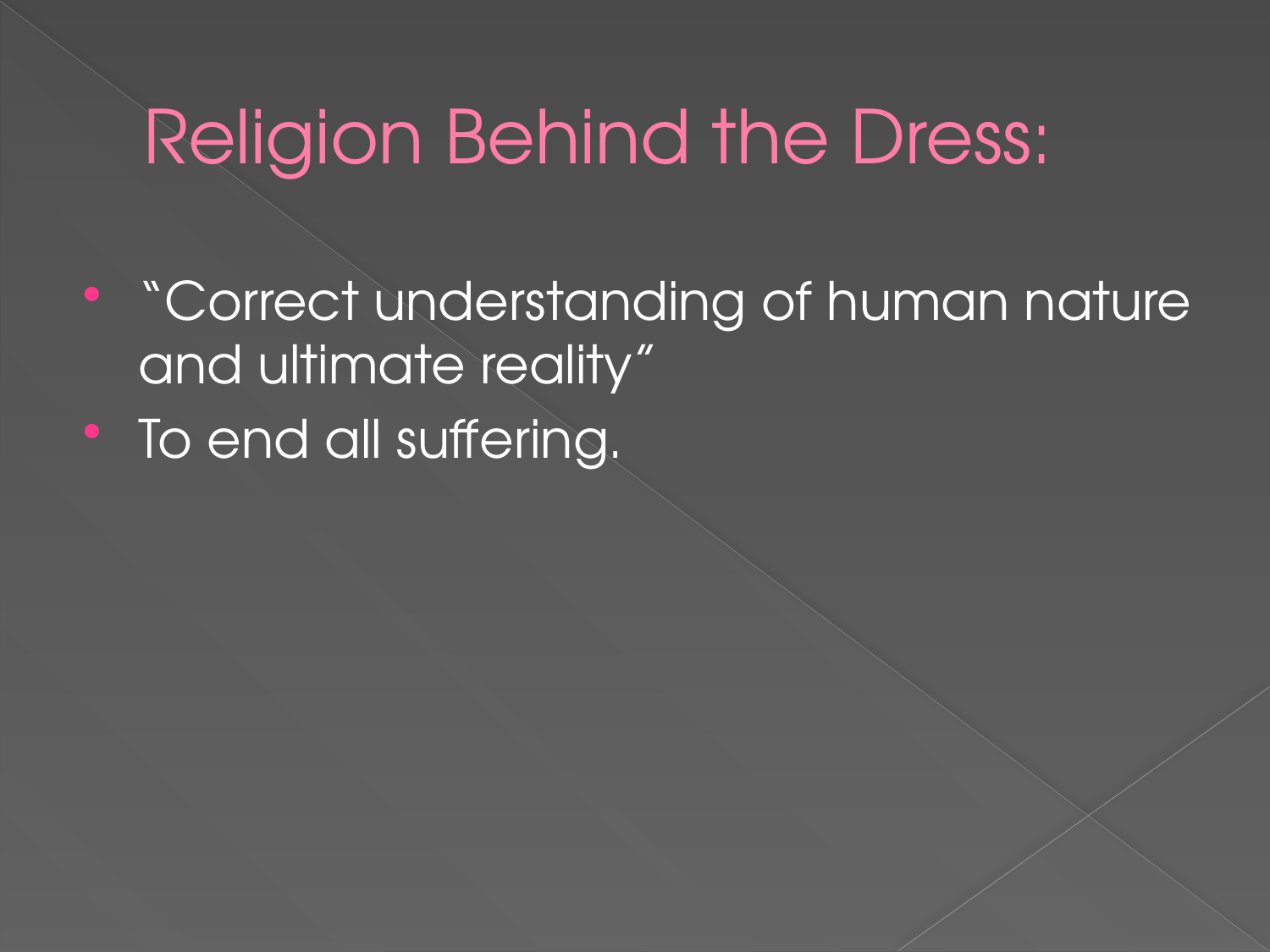

# Religion Behind the Dress:
“Correct understanding of human nature and ultimate reality”
To end all suffering.